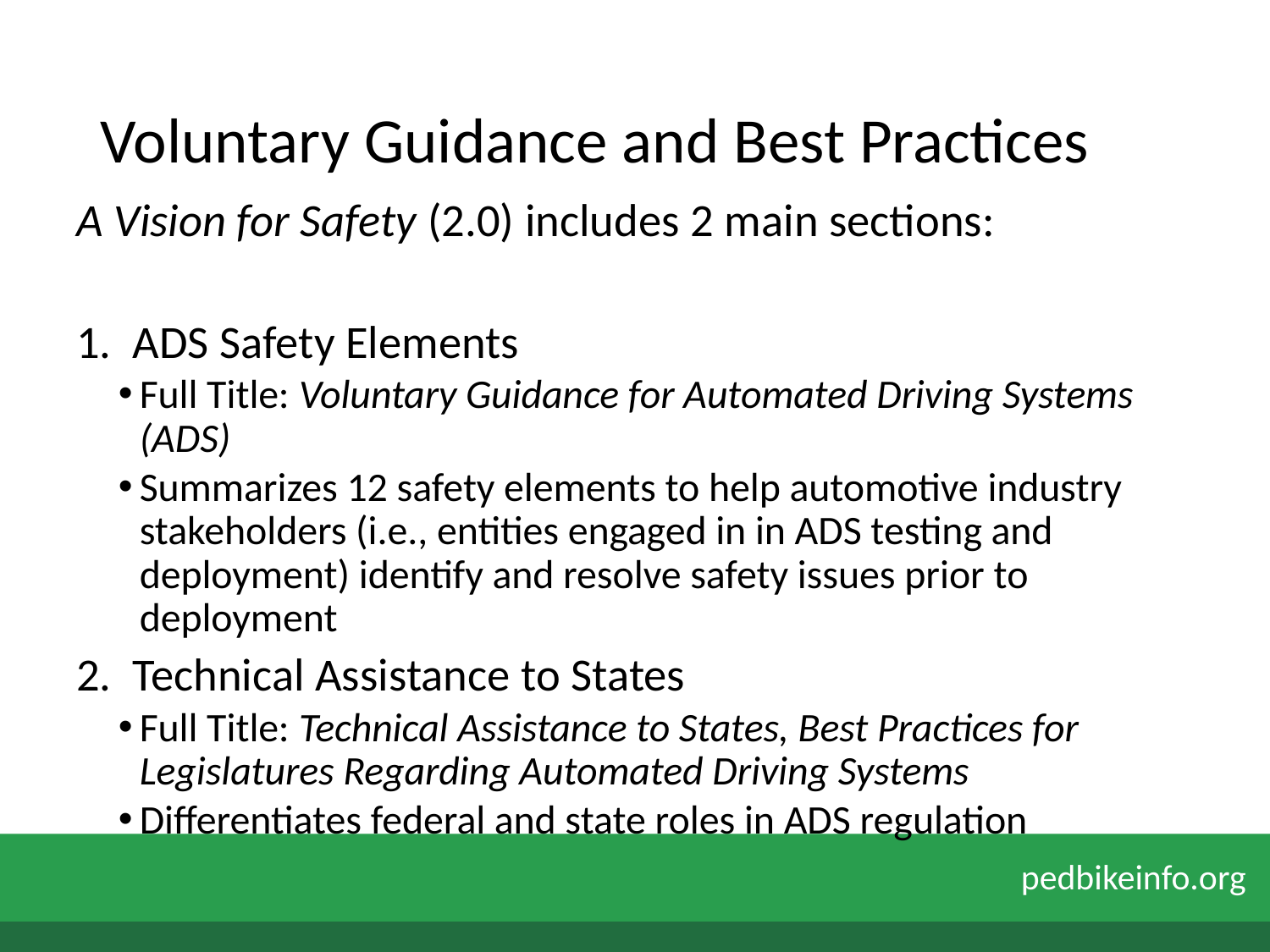

# Voluntary Guidance and Best Practices
A Vision for Safety (2.0) includes 2 main sections:

ADS Safety Elements
Full Title: Voluntary Guidance for Automated Driving Systems (ADS)
Summarizes 12 safety elements to help automotive industry stakeholders (i.e., entities engaged in in ADS testing and deployment) identify and resolve safety issues prior to deployment
Technical Assistance to States
Full Title: Technical Assistance to States, Best Practices for Legislatures Regarding Automated Driving Systems
Differentiates federal and state roles in ADS regulation